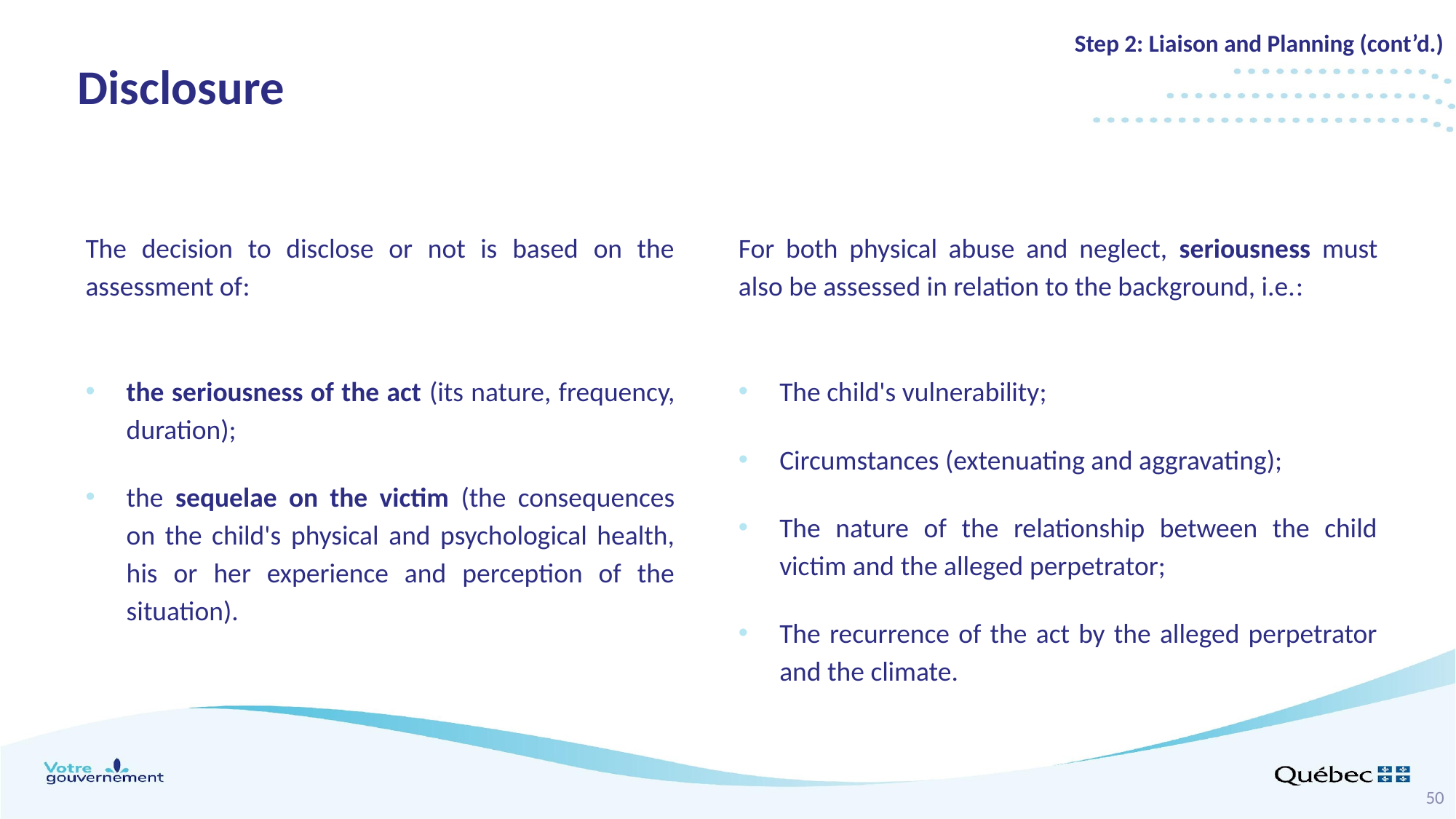

Step 2: Liaison and Planning (cont’d.)
# Disclosure
The decision to disclose or not is based on the assessment of:

the seriousness of the act (its nature, frequency, duration);
the sequelae on the victim (the consequences on the child's physical and psychological health, his or her experience and perception of the situation).
For both physical abuse and neglect, seriousness must also be assessed in relation to the background, i.e.:

The child's vulnerability;
Circumstances (extenuating and aggravating);
The nature of the relationship between the child victim and the alleged perpetrator;
The recurrence of the act by the alleged perpetrator and the climate.
50